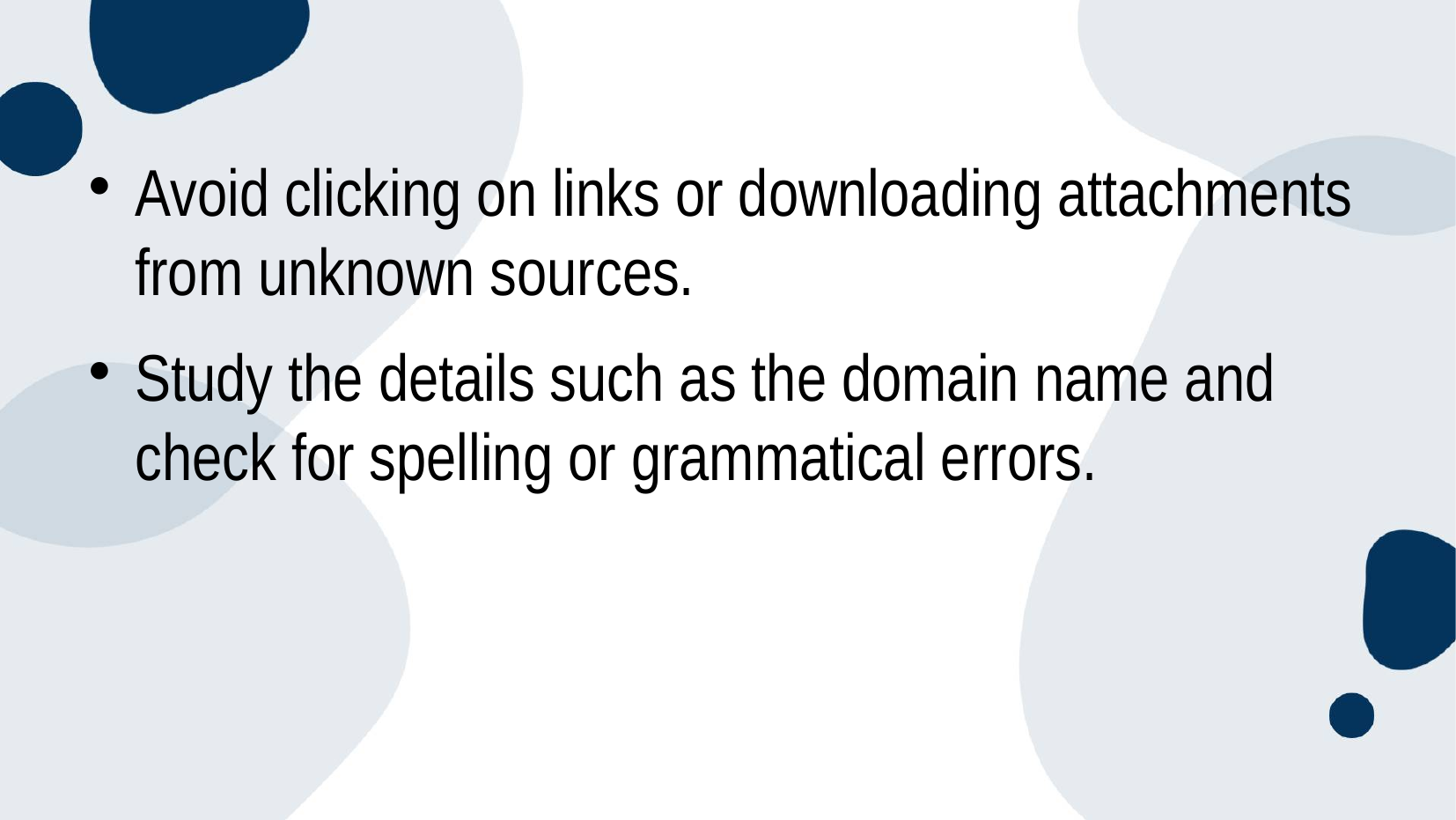

# Avoid clicking on links or downloading attachments from unknown sources.
Study the details such as the domain name and check for spelling or grammatical errors.